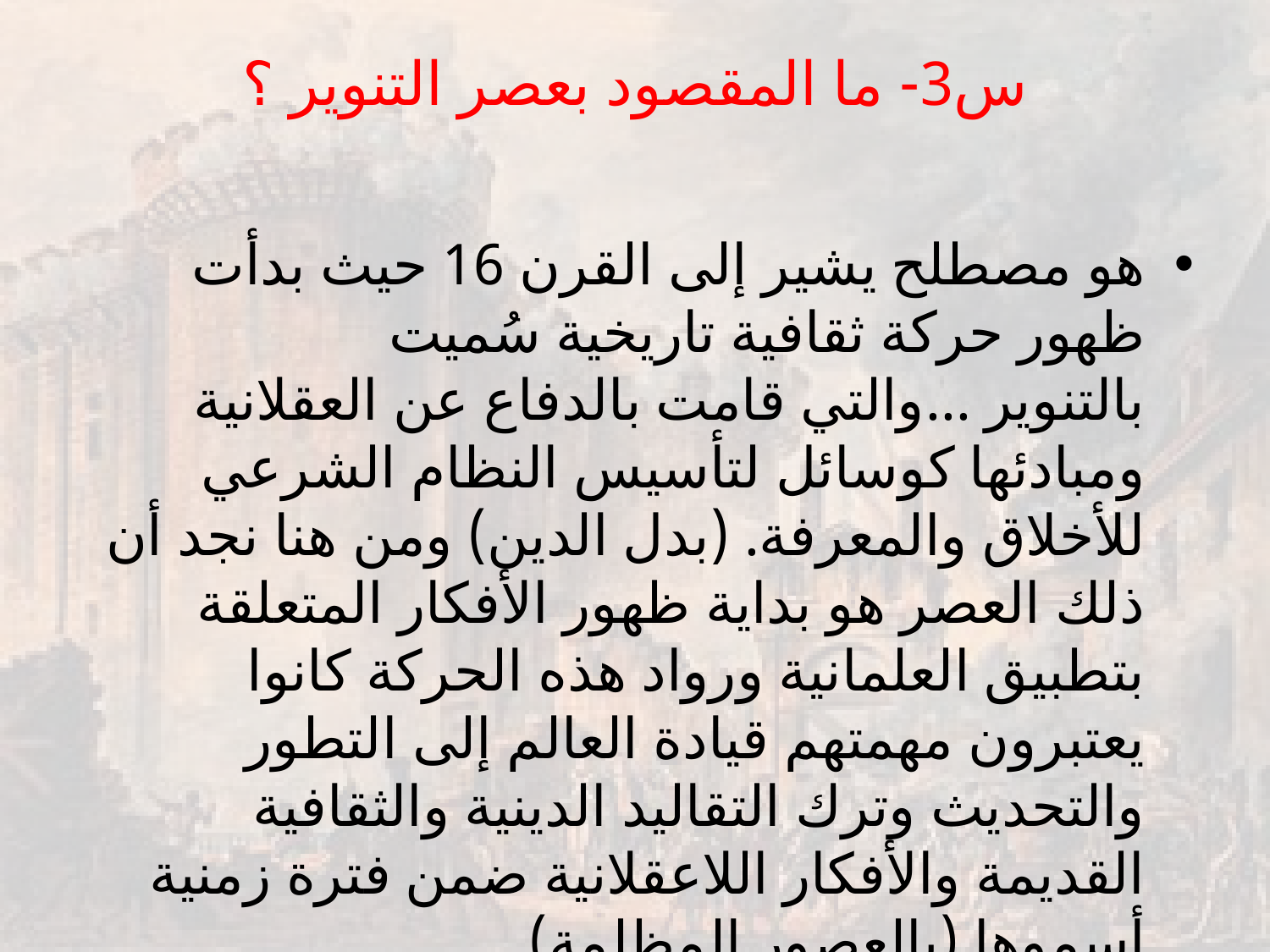

# س3- ما المقصود بعصر التنوير ؟
هو مصطلح يشير إلى القرن 16 حيث بدأت ظهور حركة ثقافية تاريخية سُميت بالتنوير ...والتي قامت بالدفاع عن العقلانية ومبادئها كوسائل لتأسيس النظام الشرعي للأخلاق والمعرفة. (بدل الدين) ومن هنا نجد أن ذلك العصر هو بداية ظهور الأفكار المتعلقة بتطبيق العلمانية ورواد هذه الحركة كانوا يعتبرون مهمتهم قيادة العالم إلى التطور والتحديث وترك التقاليد الدينية والثقافية القديمة والأفكار اللاعقلانية ضمن فترة زمنية أسموها (بالعصور المظلمة)